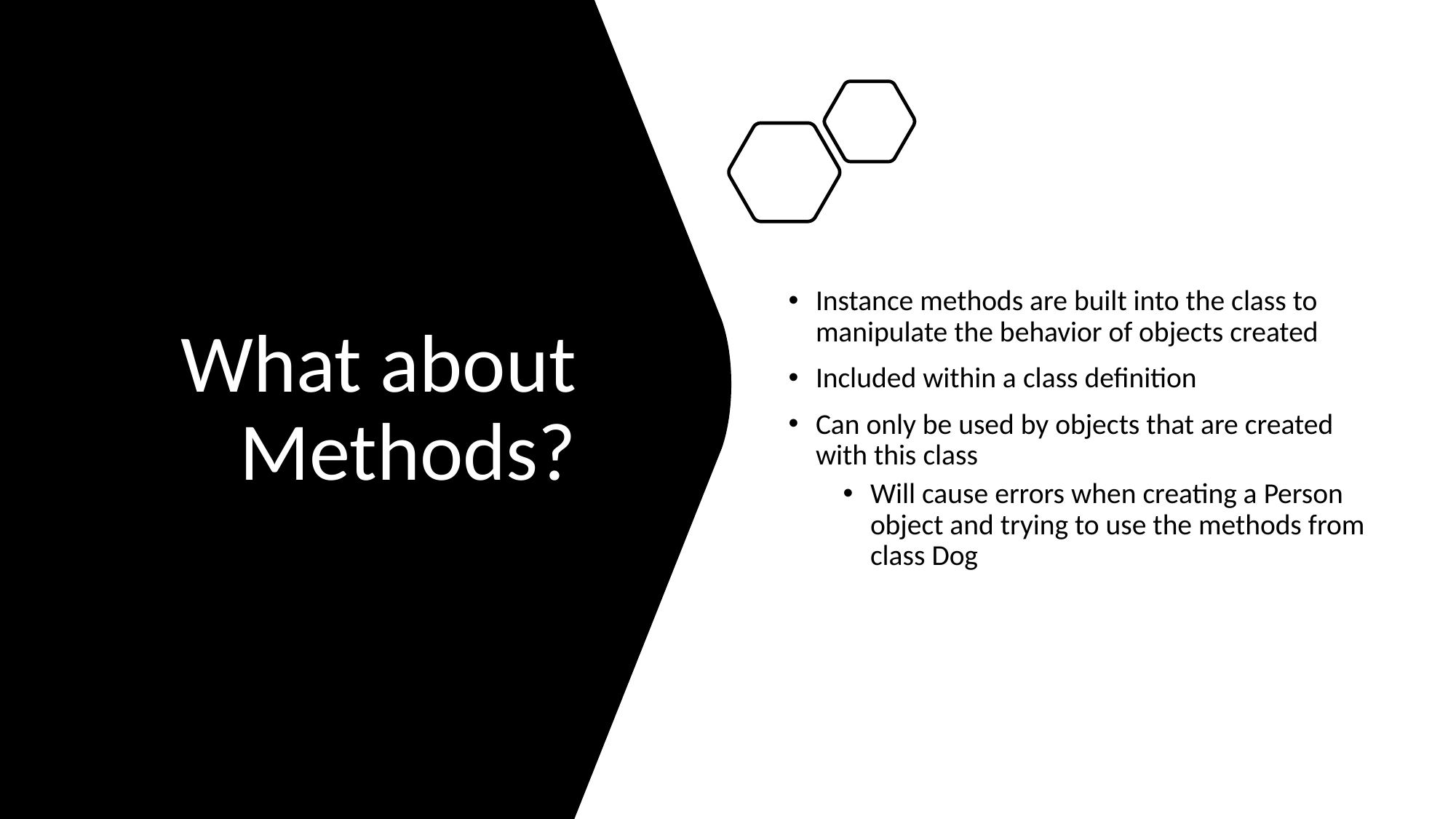

# What about Methods?
Instance methods are built into the class to manipulate the behavior of objects created
Included within a class definition
Can only be used by objects that are created with this class
Will cause errors when creating a Person object and trying to use the methods from class Dog